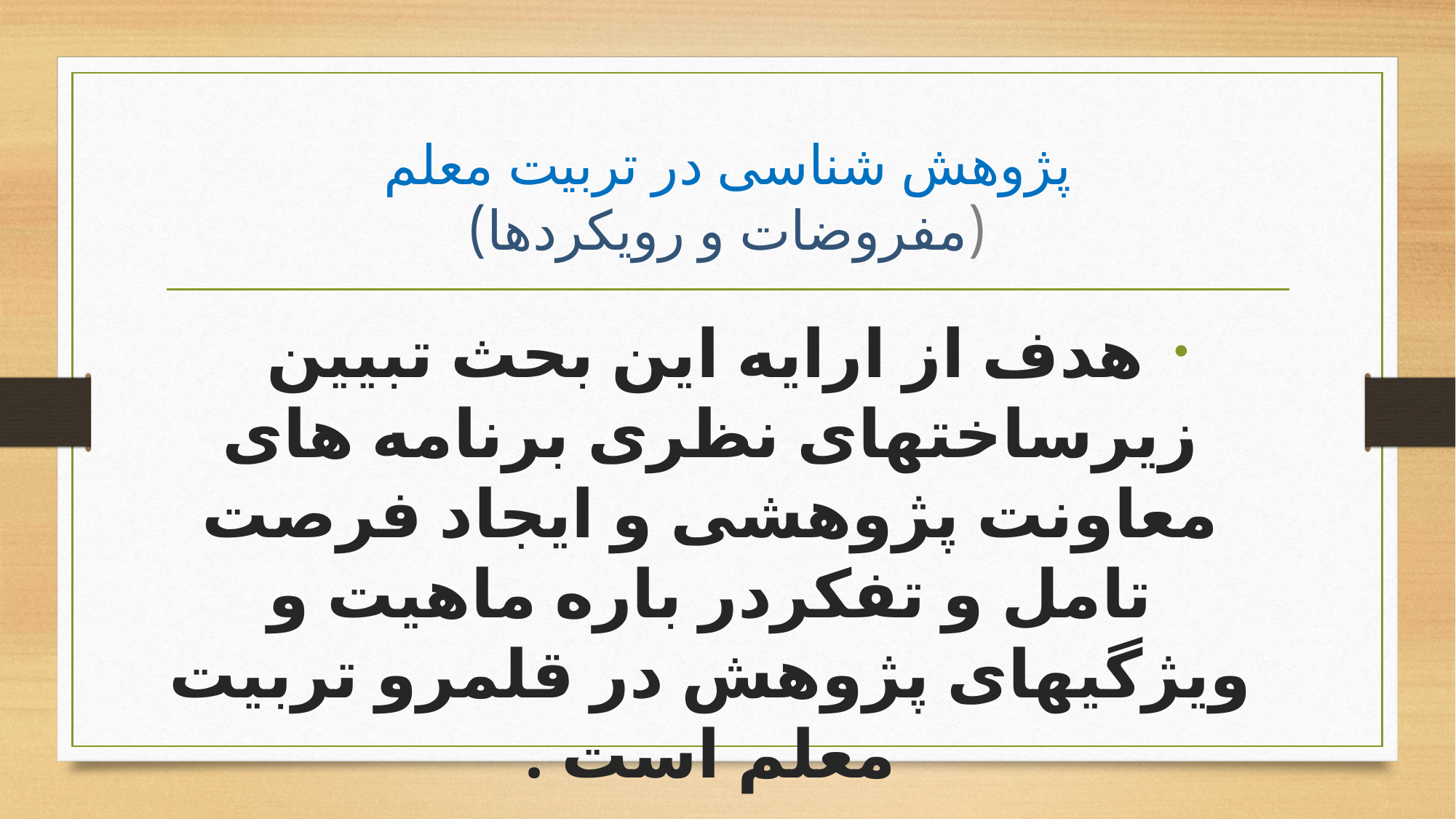

# پژوهش شناسی در تربیت معلم (مفروضات و رویکردها)
 هدف از ارایه این بحث تبیین زیرساختهای نظری برنامه های معاونت پژوهشی و ایجاد فرصت تامل و تفکردر باره ماهیت و ویژگیهای پژوهش در قلمرو تربیت معلم است .